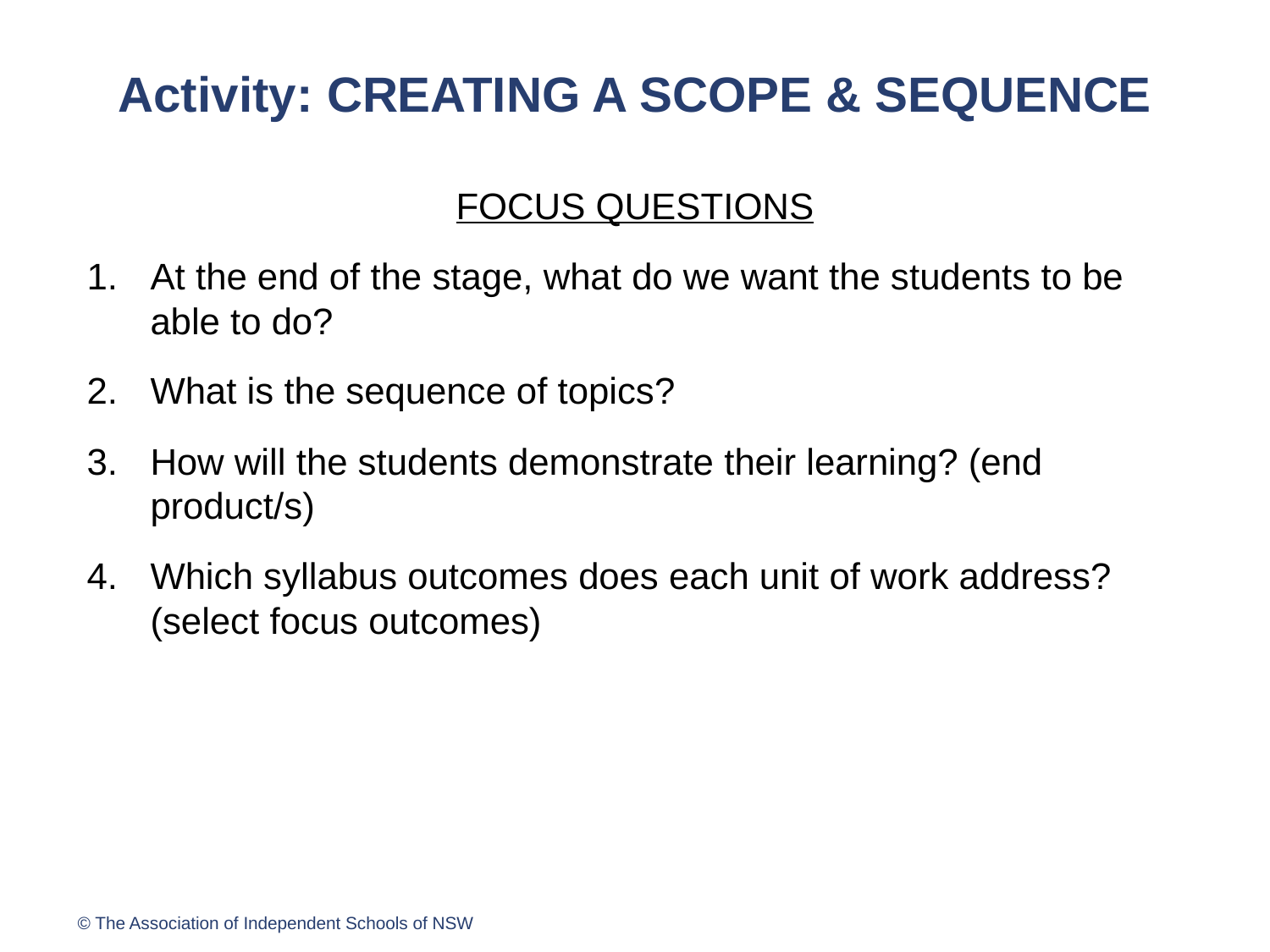

# Activity: CREATING A SCOPE & SEQUENCE
FOCUS QUESTIONS
At the end of the stage, what do we want the students to be able to do?
What is the sequence of topics?
How will the students demonstrate their learning? (end product/s)
Which syllabus outcomes does each unit of work address? (select focus outcomes)